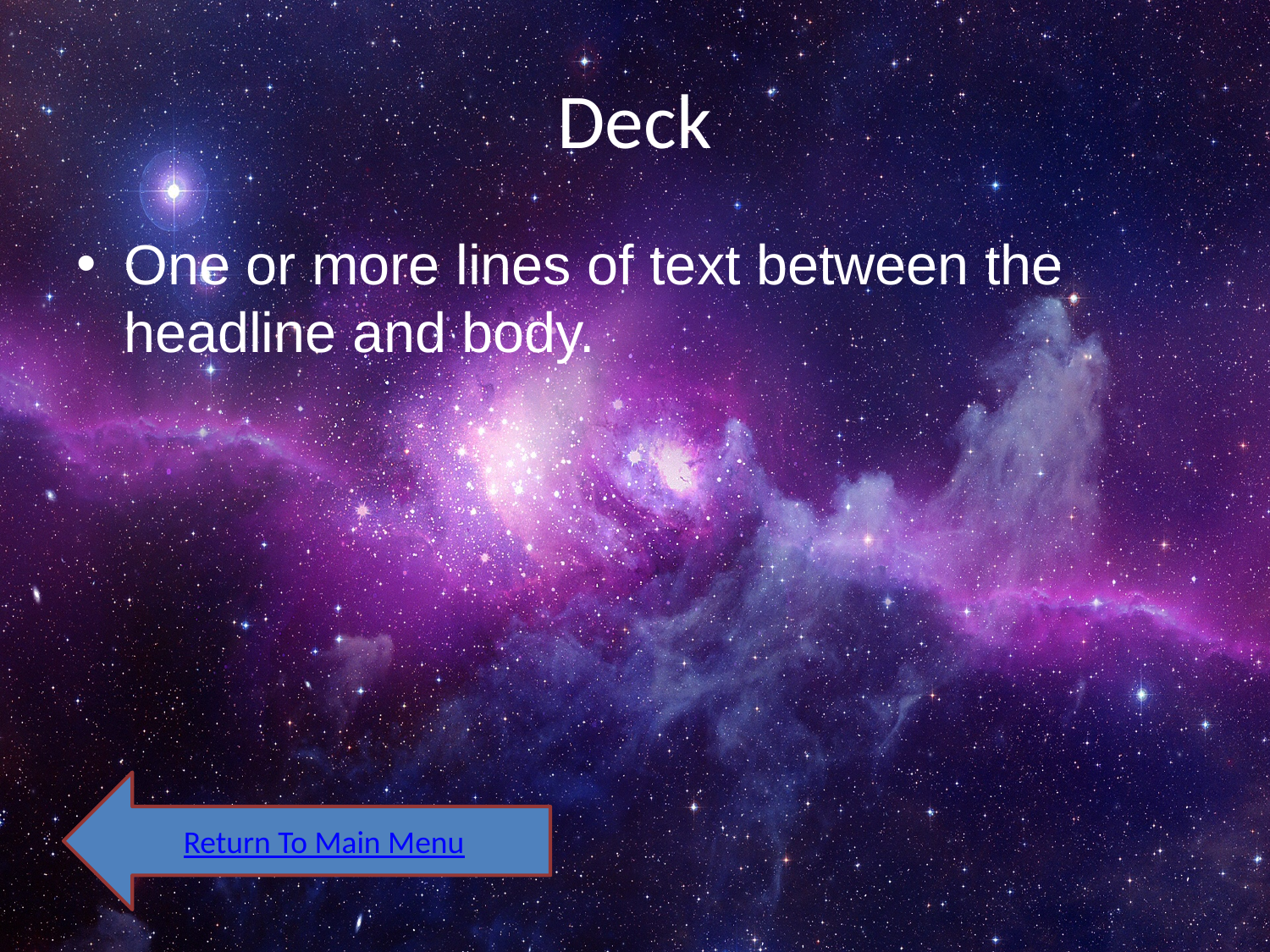

# Deck
One or more lines of text between the headline and body.
Return To Main Menu